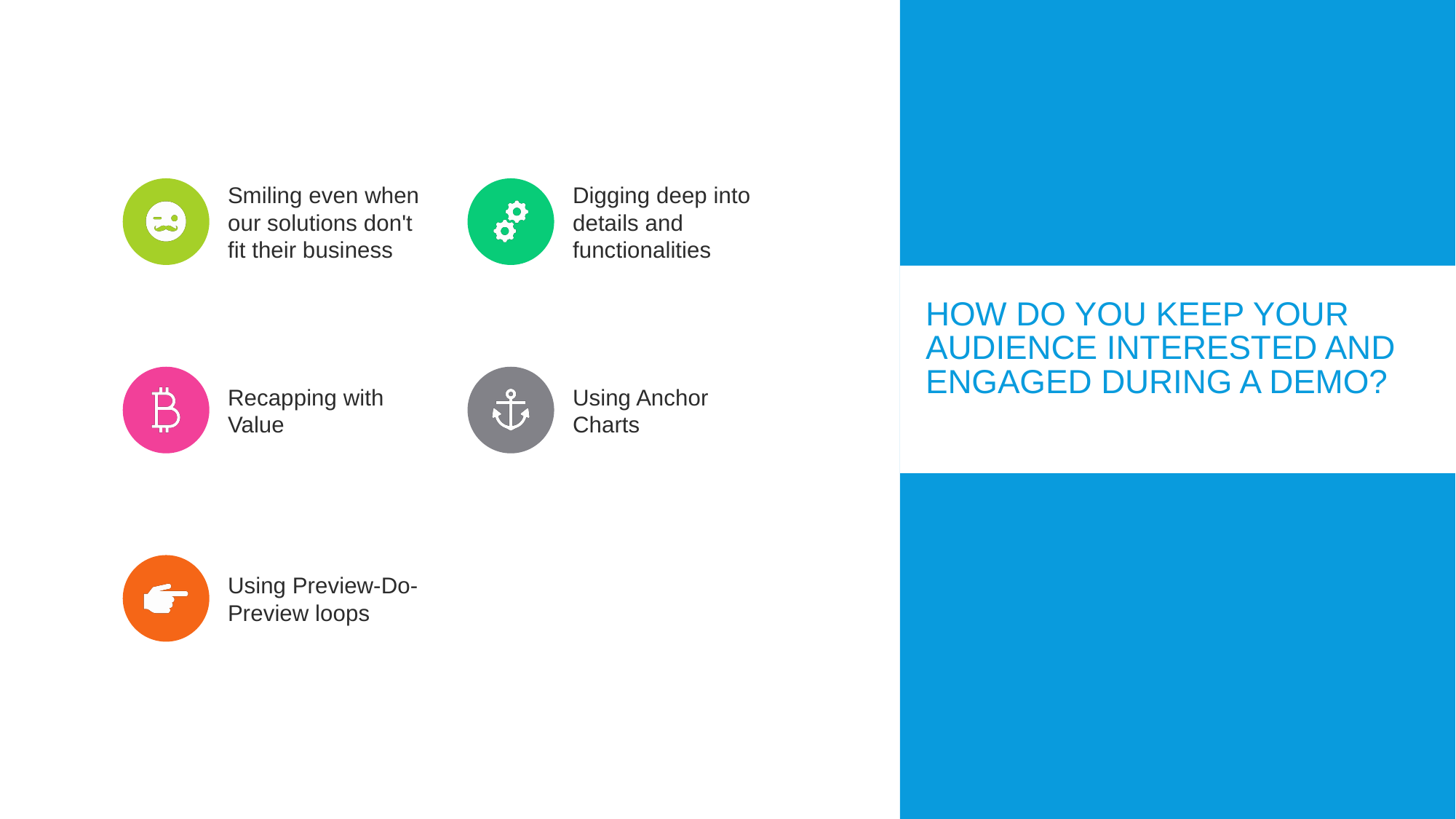

Smiling even when our solutions don't fit their business
Digging deep into details and functionalities
Recapping with Value
Using Anchor Charts
Using Preview-Do-Preview loops

# How do you keep your audience interested and engaged during a demo?